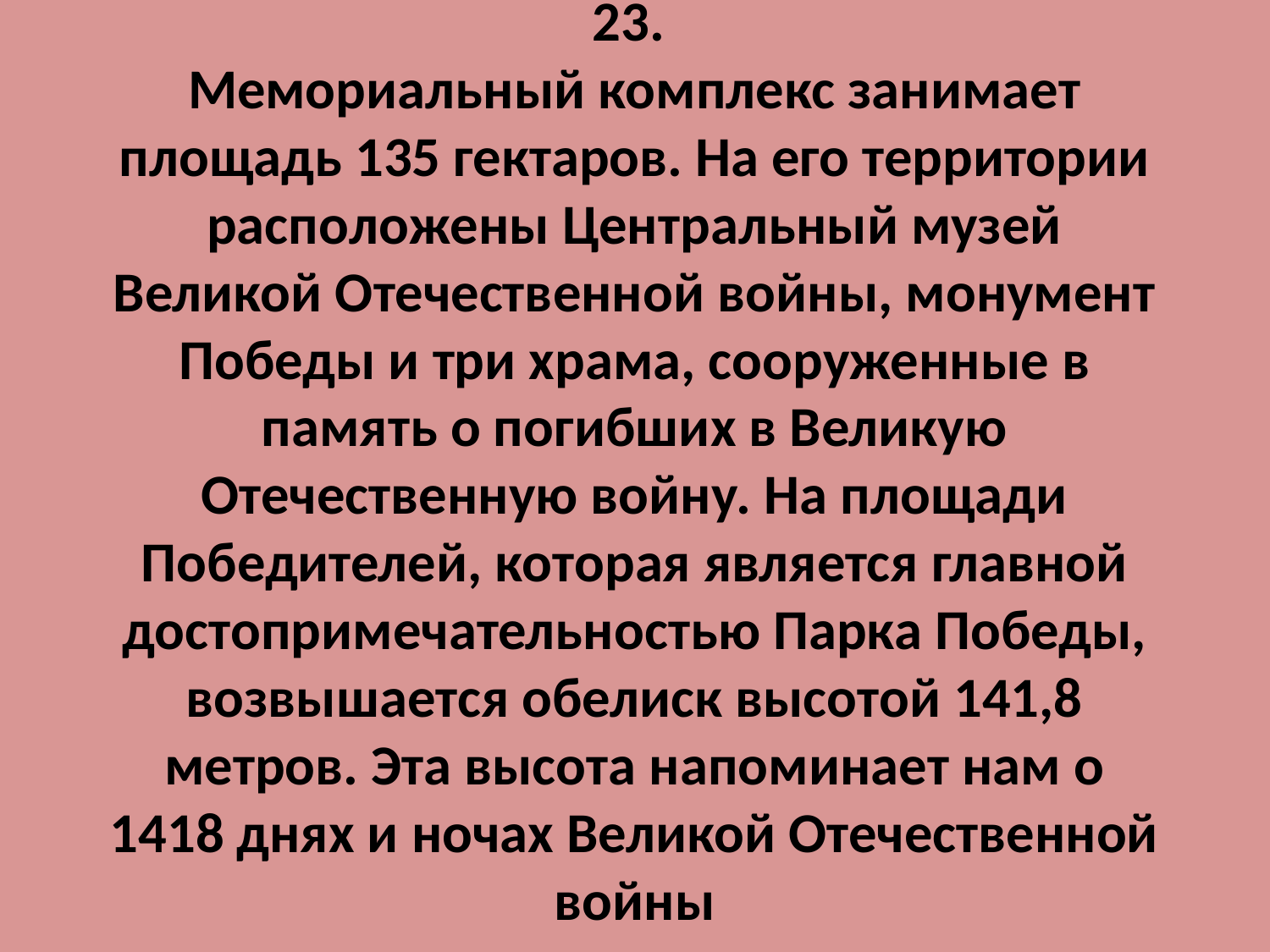

# 23. Мемориальный комплекс занимает площадь 135 гектаров. На его территории расположены Центральный музей Великой Отечественной войны, монумент Победы и три храма, сооруженные в память о погибших в Великую Отечественную войну. На площади Победителей, которая является главной достопримечательностью Парка Победы, возвышается обелиск высотой 141,8 метров. Эта высота напоминает нам о 1418 днях и ночах Великой Отечественной войны